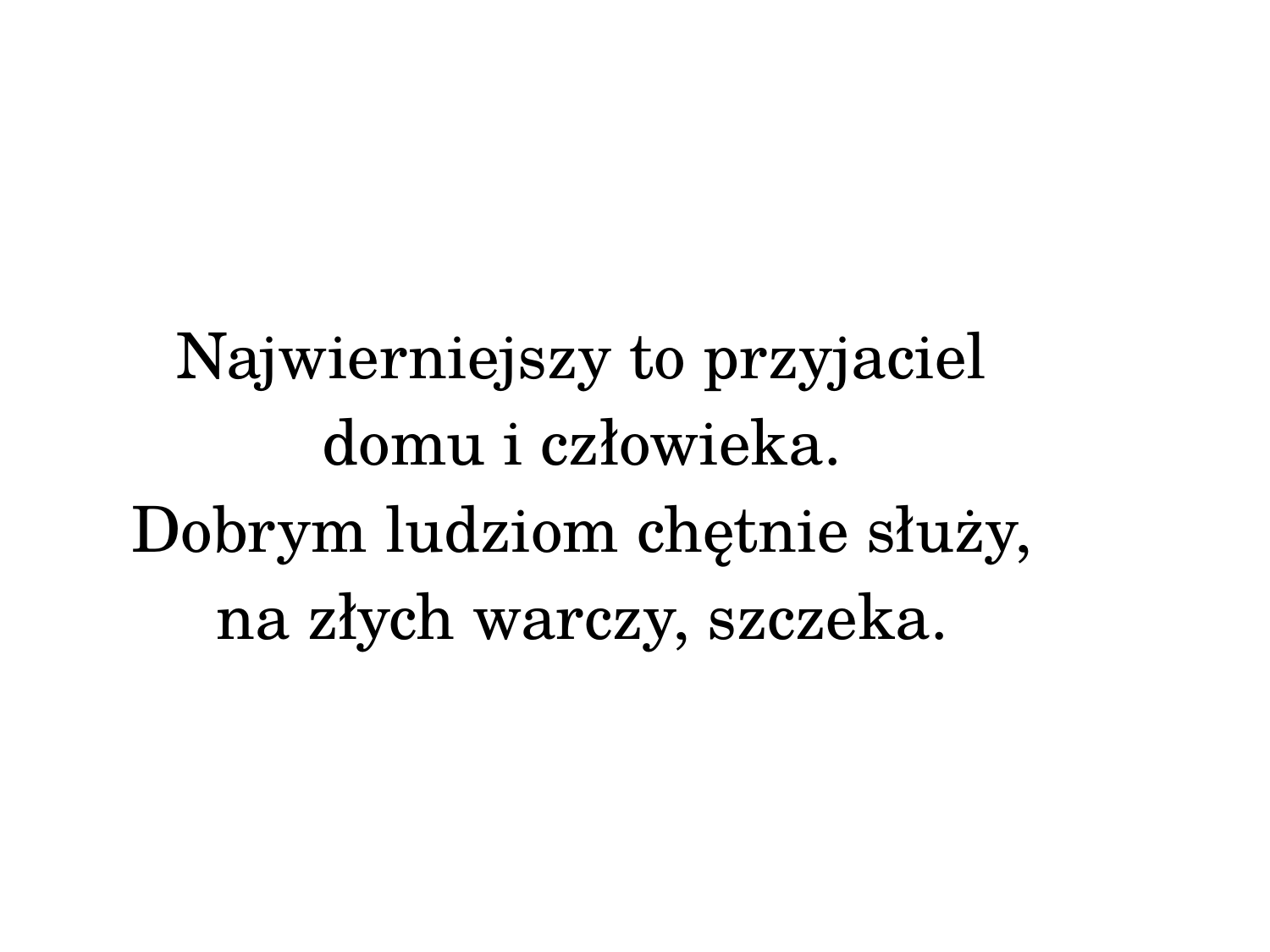

#

Najwierniejszy to przyjaciel
domu i człowieka.
Dobrym ludziom chętnie służy,
na złych warczy, szczeka.